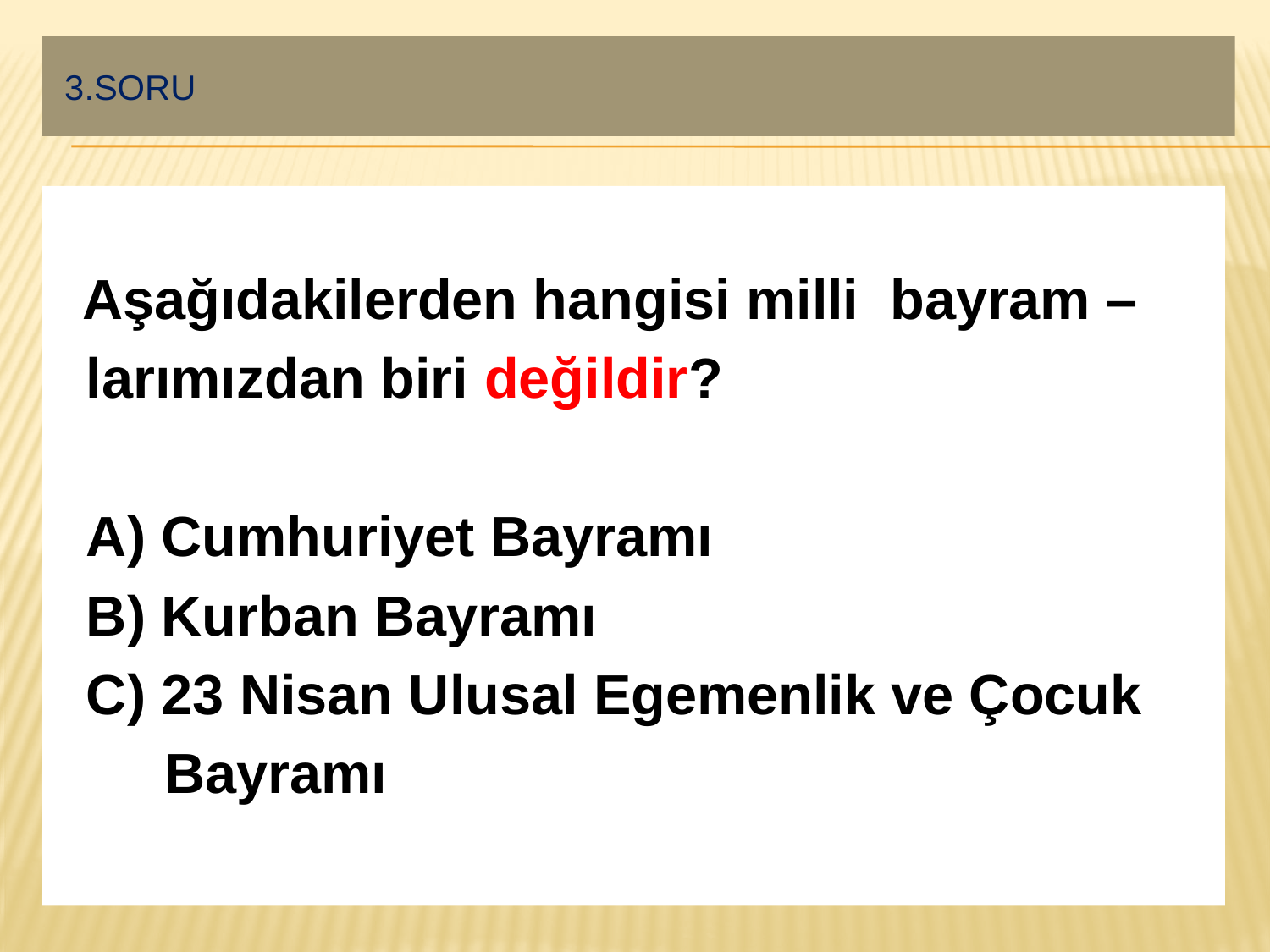

# 3.SORU

  Aşağıdakilerden hangisi milli  bayram –
  larımızdan biri değildir?

  A) Cumhuriyet Bayramı
  B) Kurban Bayramı
  C) 23 Nisan Ulusal Egemenlik ve Çocuk
       Bayramı